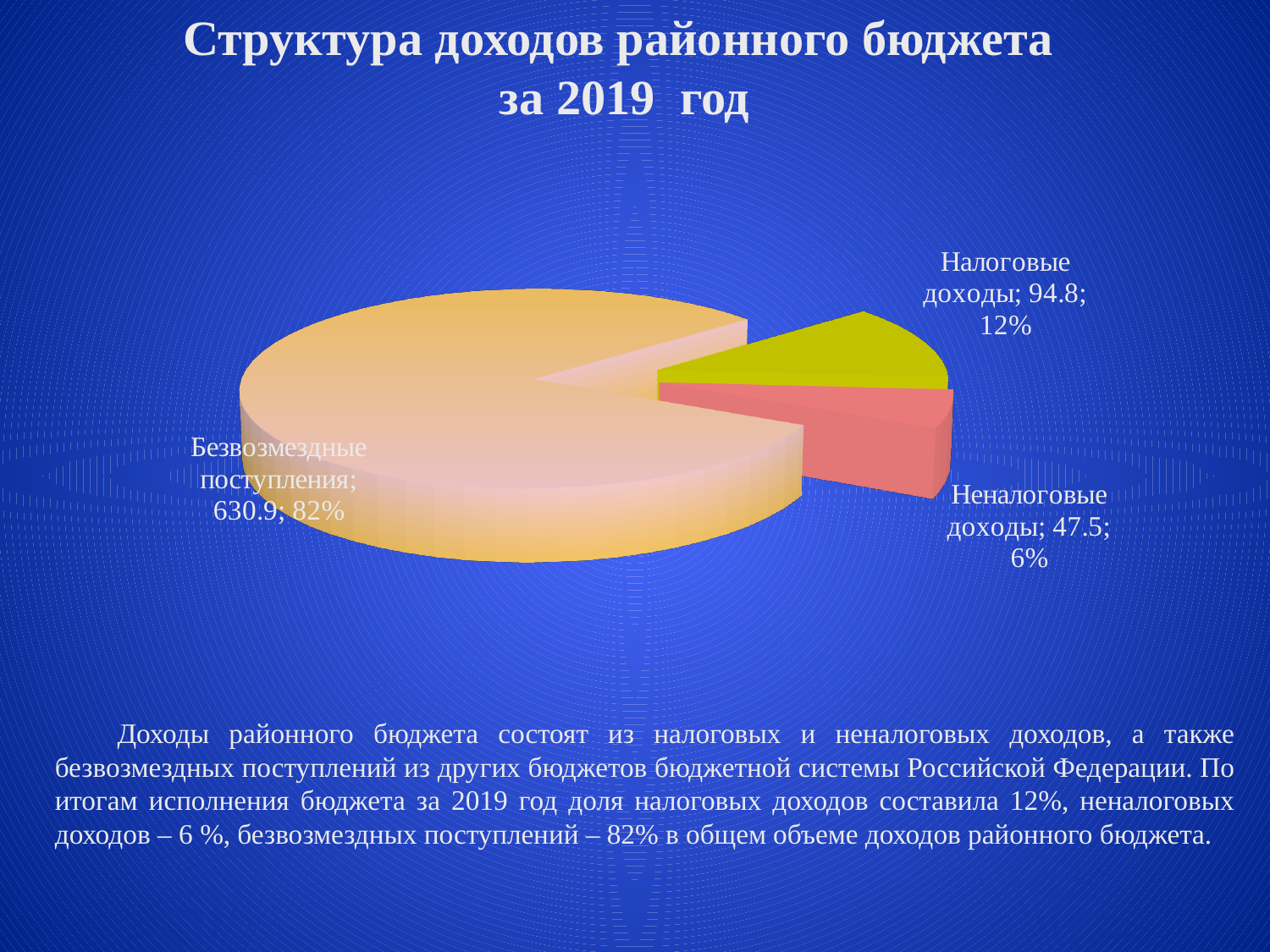

# Структура доходов районного бюджета за 2019  год

[unsupported chart]

Доходы районного бюджета состоят из налоговых и неналоговых доходов, а также безвозмездных поступлений из других бюджетов бюджетной системы Российской Федерации. По итогам исполнения бюджета за 2019 год доля налоговых доходов составила 12%, неналоговых доходов – 6 %, безвозмездных поступлений – 82% в общем объеме доходов районного бюджета.